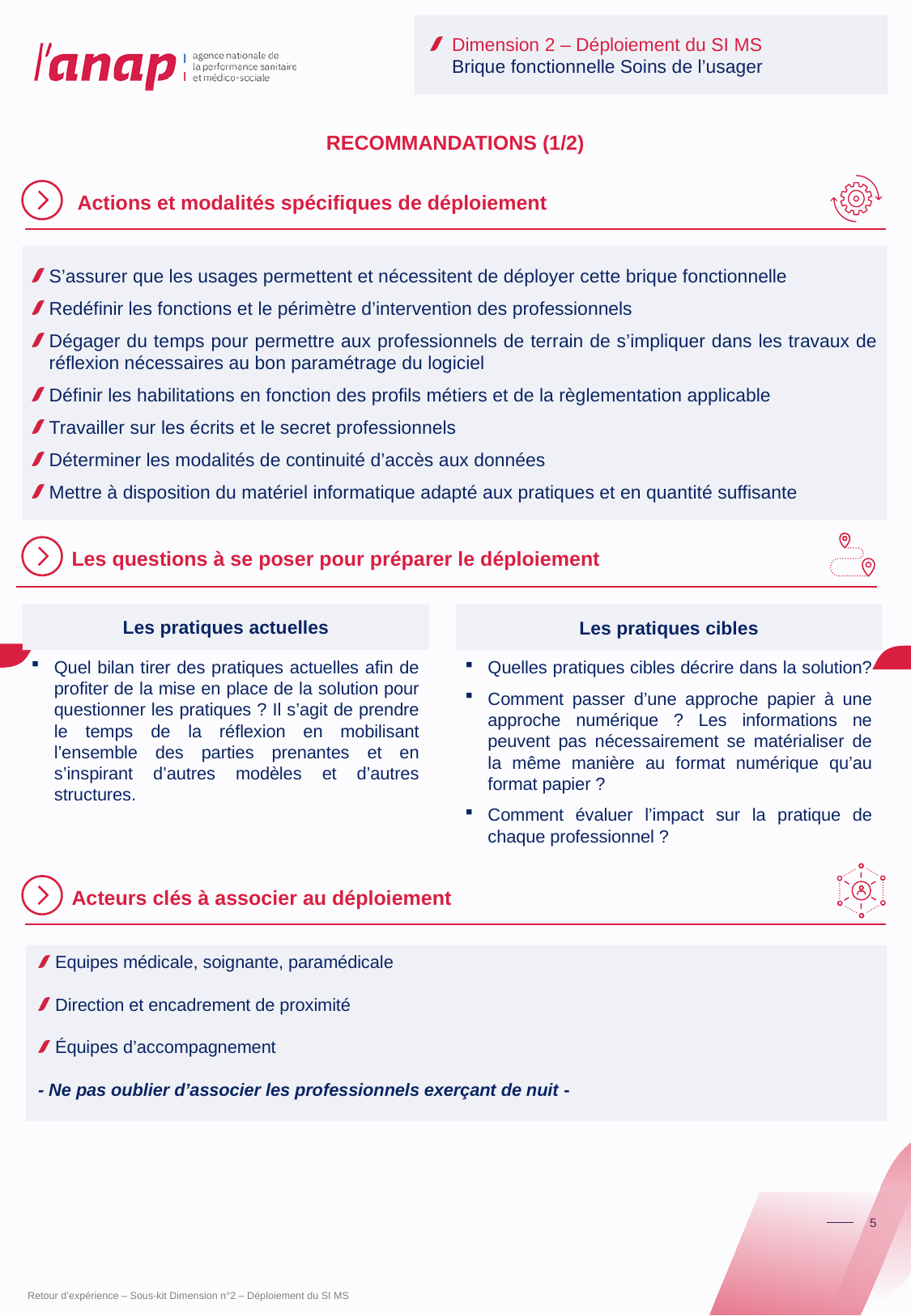

Dimension 2 – Déploiement du SI MS
Brique fonctionnelle Soins de l’usager
RECOMMANDATIONS (1/2)

 Actions et modalités spécifiques de déploiement
S’assurer que les usages permettent et nécessitent de déployer cette brique fonctionnelle
Redéfinir les fonctions et le périmètre d’intervention des professionnels
Dégager du temps pour permettre aux professionnels de terrain de s’impliquer dans les travaux de réflexion nécessaires au bon paramétrage du logiciel
Définir les habilitations en fonction des profils métiers et de la règlementation applicable
Travailler sur les écrits et le secret professionnels
Déterminer les modalités de continuité d’accès aux données
Mettre à disposition du matériel informatique adapté aux pratiques et en quantité suffisante

Les questions à se poser pour préparer le déploiement
Les pratiques actuelles
Les pratiques cibles
Quel bilan tirer des pratiques actuelles afin de profiter de la mise en place de la solution pour questionner les pratiques ? Il s’agit de prendre le temps de la réflexion en mobilisant l’ensemble des parties prenantes et en s’inspirant d’autres modèles et d’autres structures.
Quelles pratiques cibles décrire dans la solution?
Comment passer d’une approche papier à une approche numérique ? Les informations ne peuvent pas nécessairement se matérialiser de la même manière au format numérique qu’au format papier ?
Comment évaluer l’impact sur la pratique de chaque professionnel ?

Acteurs clés à associer au déploiement
Equipes médicale, soignante, paramédicale

Direction et encadrement de proximité​

Équipes d’accompagnement​

- Ne pas oublier d’associer les professionnels exerçant de nuit -

Retour d’expérience – Sous-kit Dimension n°2 – Déploiement du SI MS